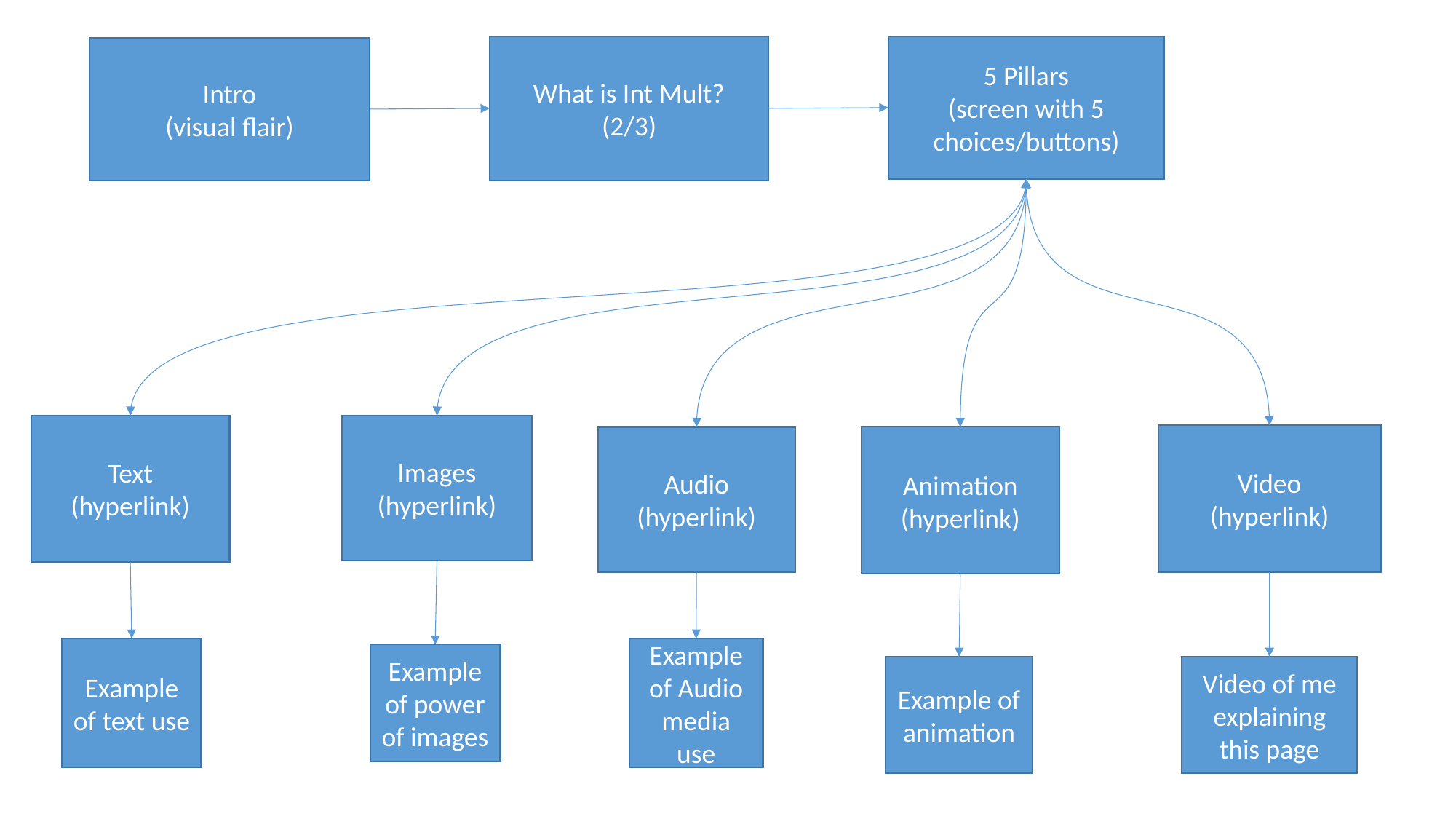

What is Int Mult?
(2/3)
5 Pillars
(screen with 5 choices/buttons)
Intro
(visual flair)
Text
(hyperlink)
Images
(hyperlink)
Video
(hyperlink)
Audio
(hyperlink)
Animation
(hyperlink)
Example of text use
Example of Audio media use
Example of power of images
Example of animation
Video of me explaining this page